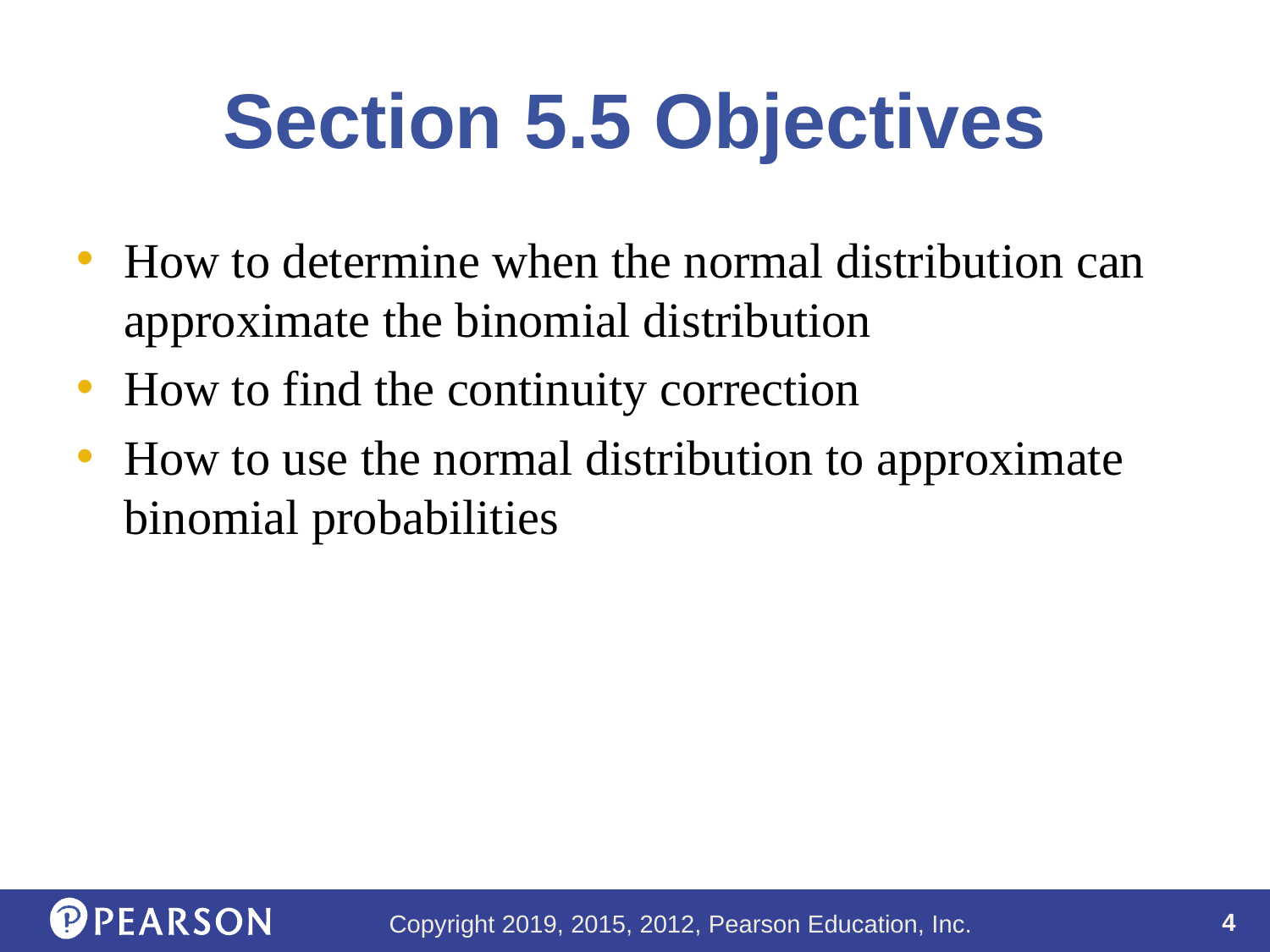

# Section 5.5 Objectives
How to determine when the normal distribution can approximate the binomial distribution
How to find the continuity correction
How to use the normal distribution to approximate binomial probabilities